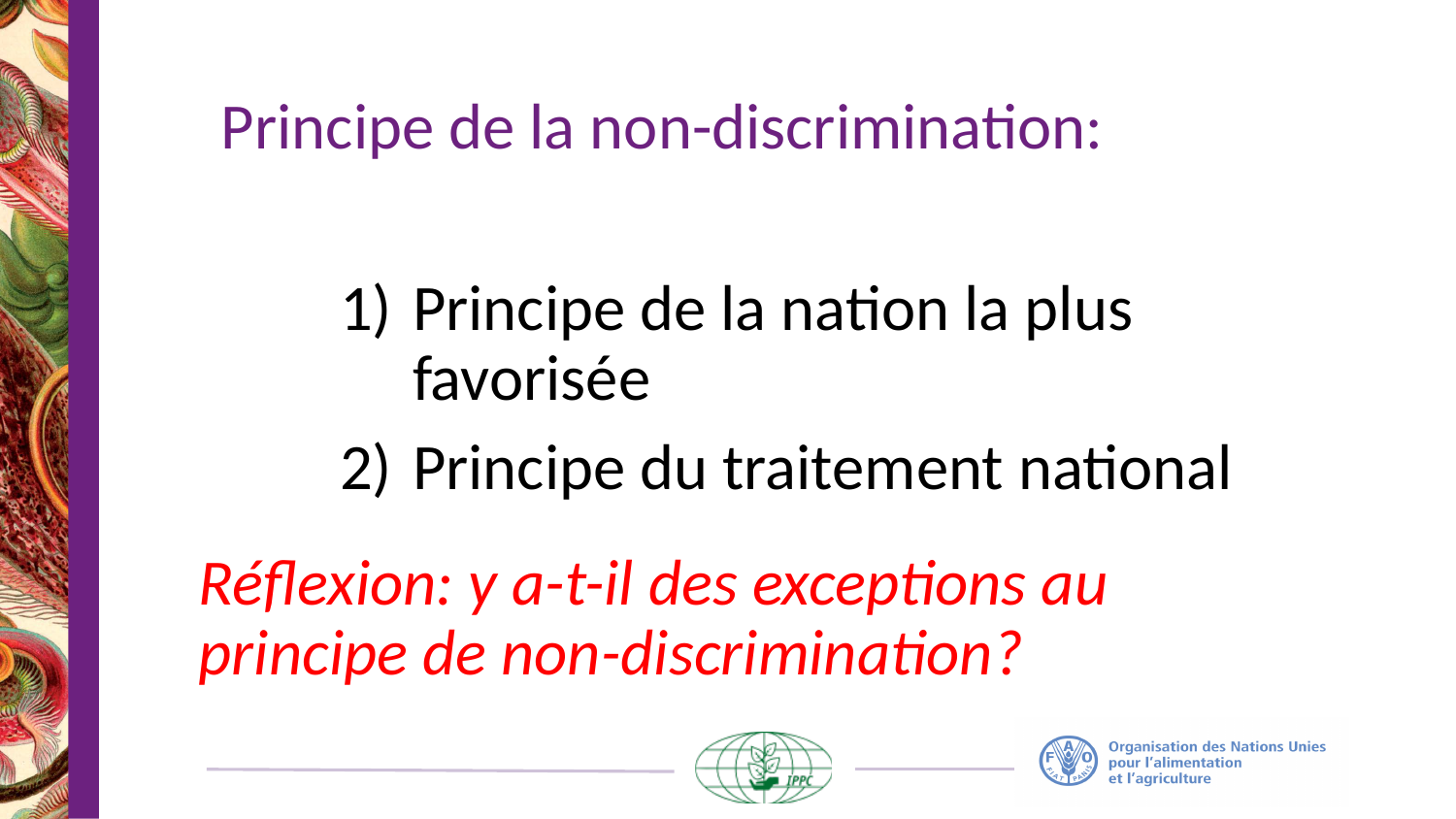

# Principe de la non-discrimination:
Principe de la nation la plus favorisée
Principe du traitement national

Réflexion: y a-t-il des exceptions au principe de non-discrimination?